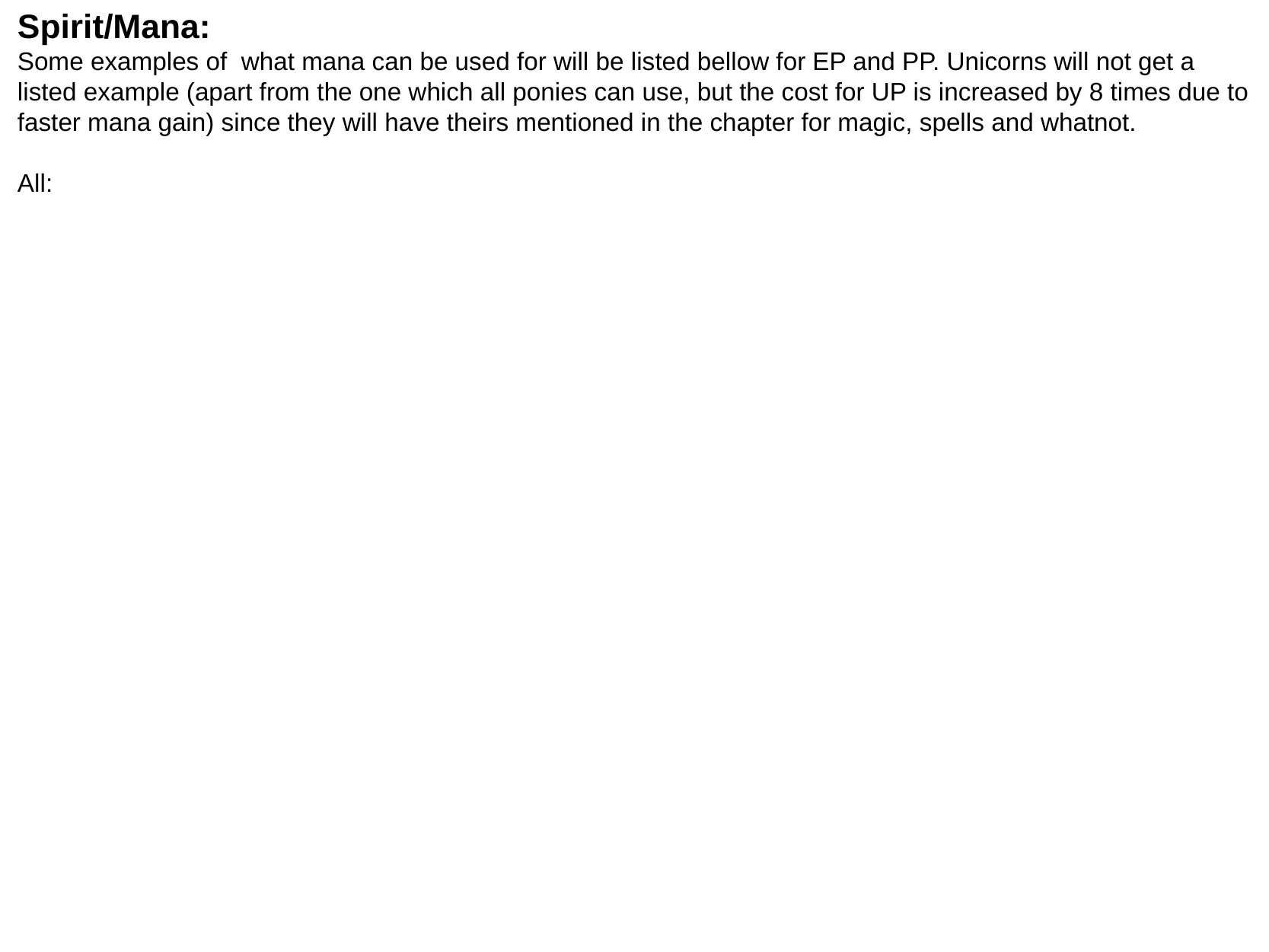

Spirit/Mana:
Some examples of  what mana can be used for will be listed bellow for EP and PP. Unicorns will not get a listed example (apart from the one which all ponies can use, but the cost for UP is increased by 8 times due to faster mana gain) since they will have theirs mentioned in the chapter for magic, spells and whatnot.

All: